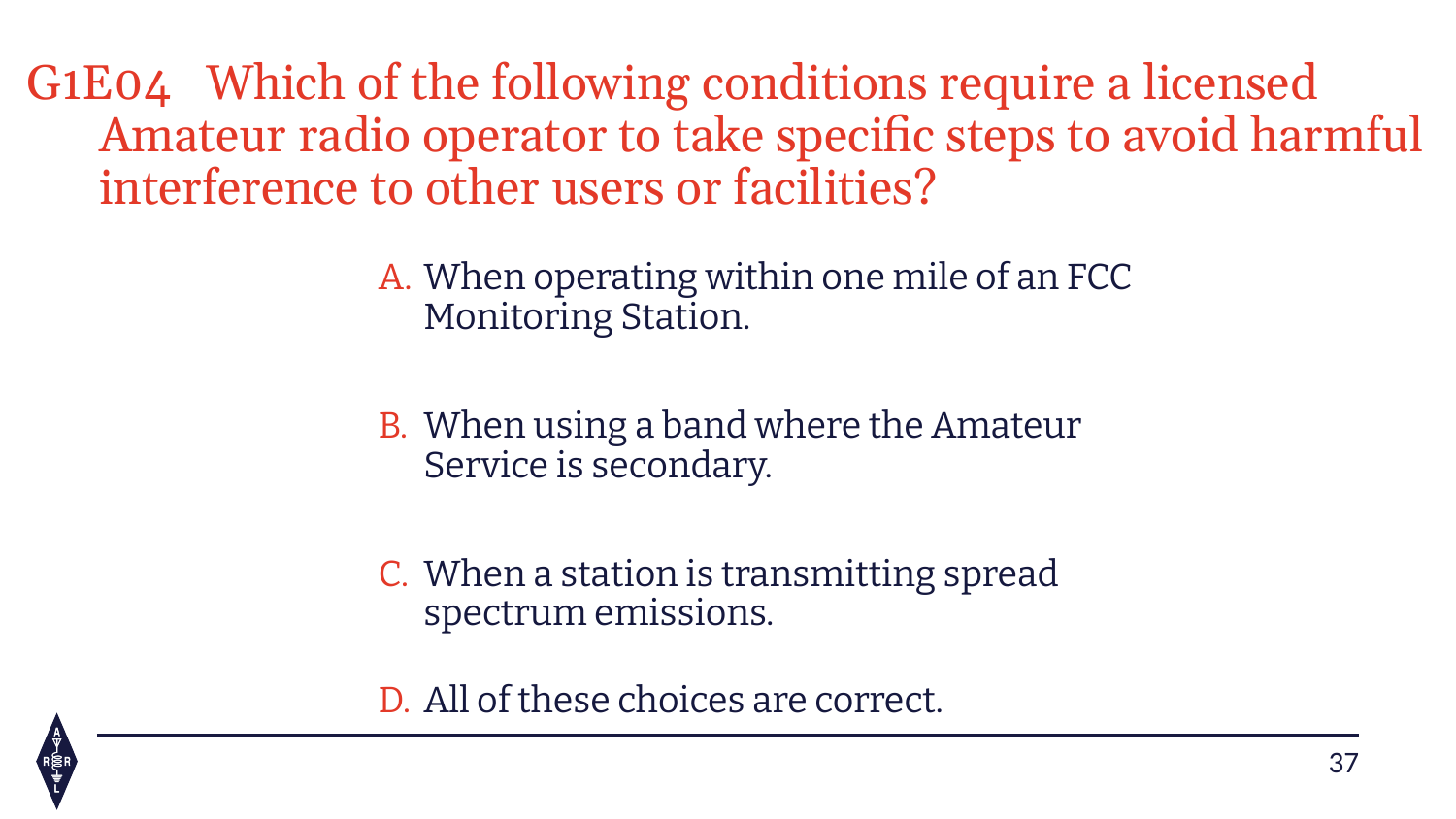

G1E04   Which of the following conditions require a licensed Amateur radio operator to take specific steps to avoid harmful interference to other users or facilities?
When operating within one mile of an FCC Monitoring Station.

When using a band where the Amateur Service is secondary.

When a station is transmitting spread spectrum emissions.

All of these choices are correct.
37